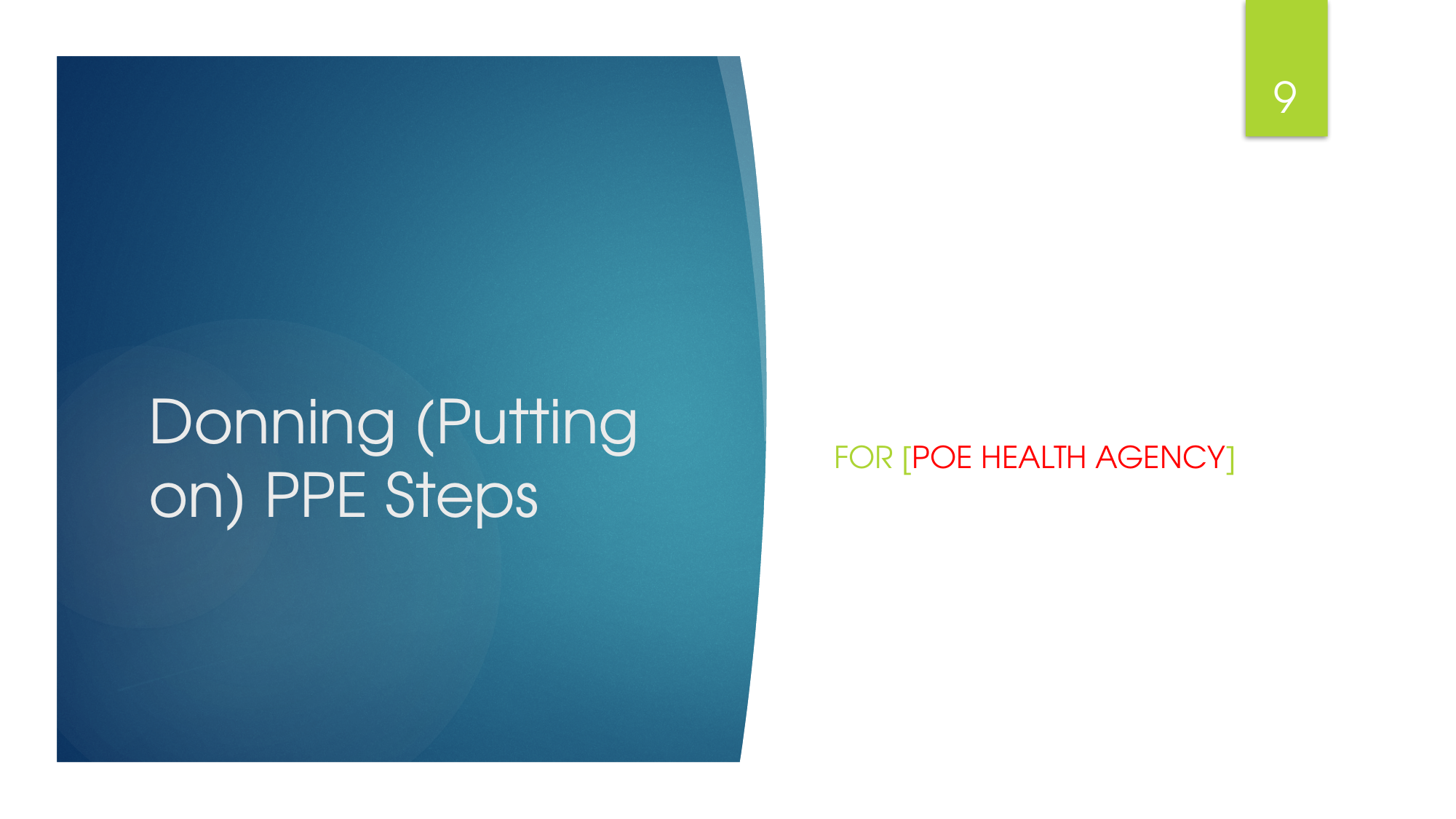

9
For [POE health agency]
# Donning (Putting on) PPE Steps